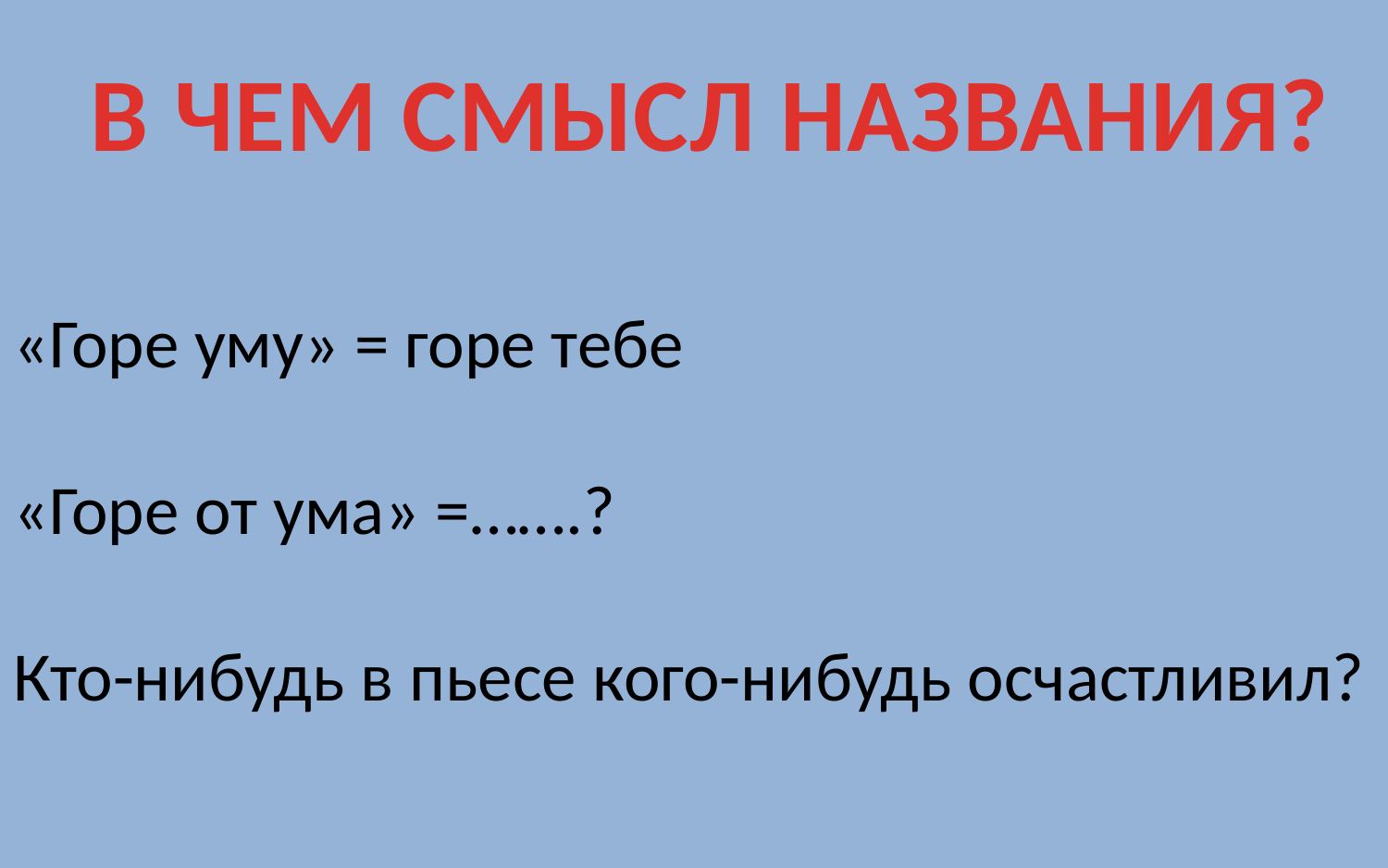

В ЧЕМ СМЫСЛ НАЗВАНИЯ?
«Горе уму» = горе тебе

«Горе от ума» =…….?

Кто-нибудь в пьесе кого-нибудь осчастливил?